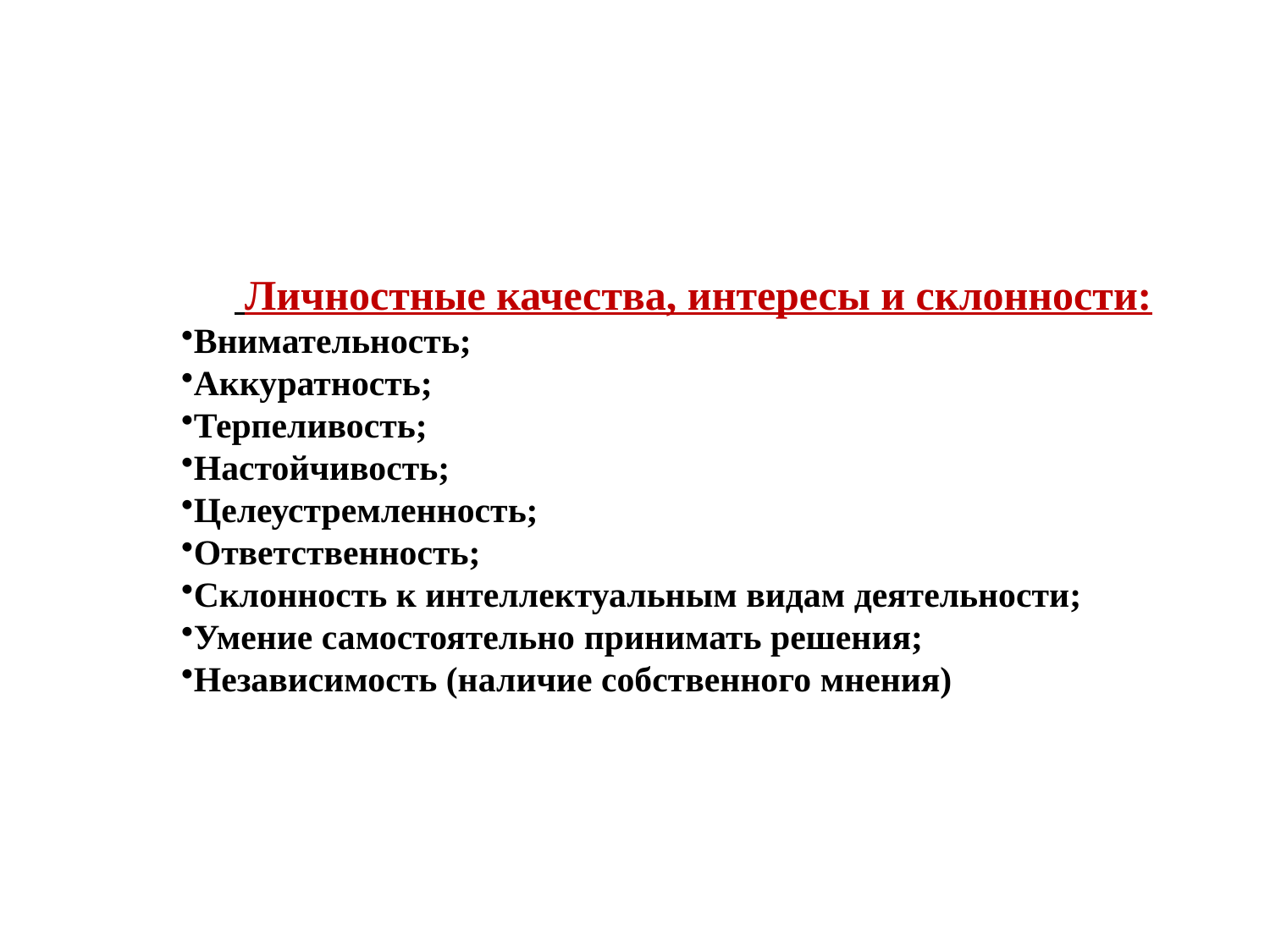

Личностные качества, интересы и склонности:
Внимательность;
Аккуратность;
Терпеливость;
Настойчивость;
Целеустремленность;
Ответственность;
Склонность к интеллектуальным видам деятельности;
Умение самостоятельно принимать решения;
Независимость (наличие собственного мнения)